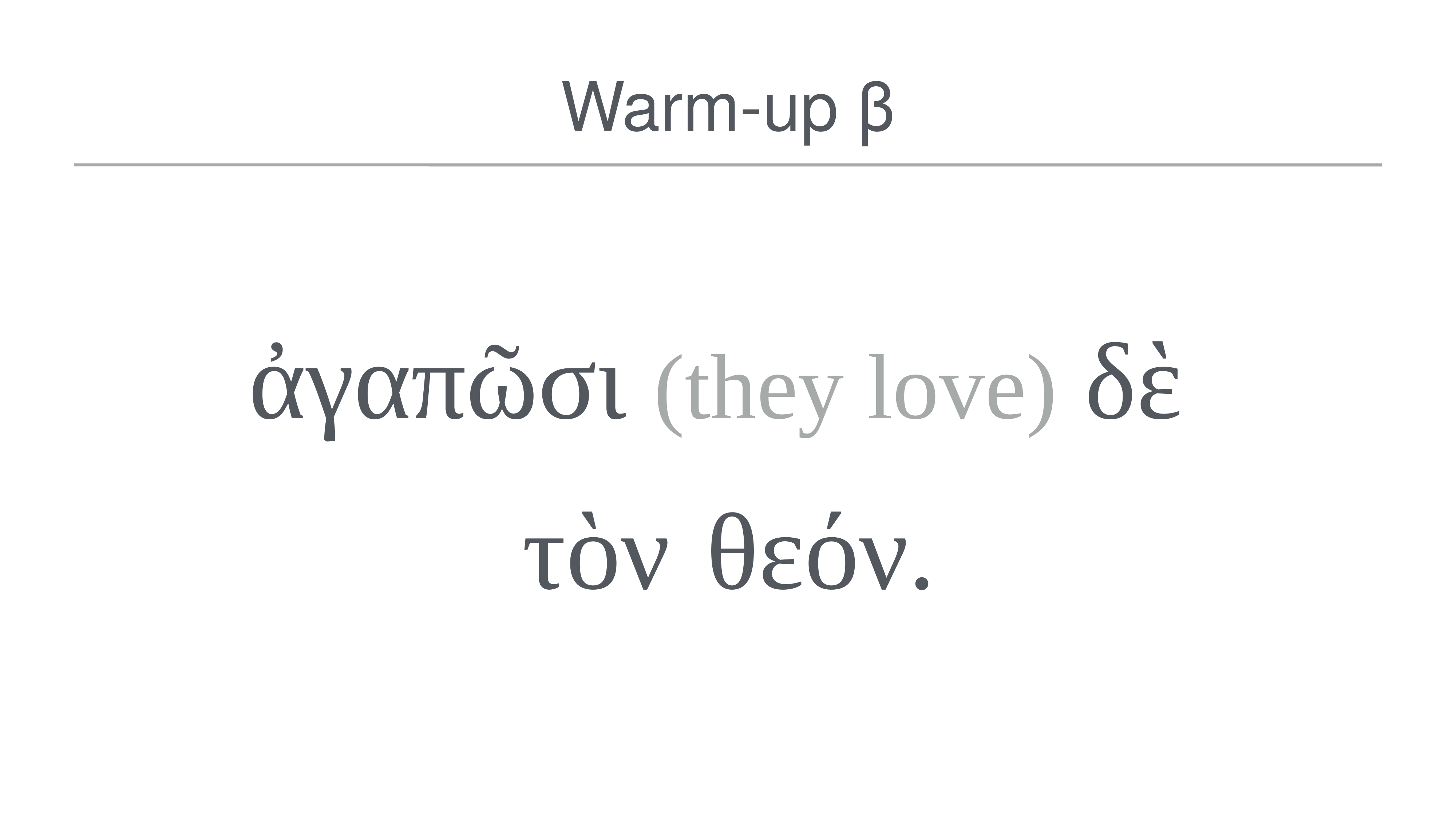

# Warm-up β
ἀγαπῶσι (they love) δὲ
τὸν  θεόν.